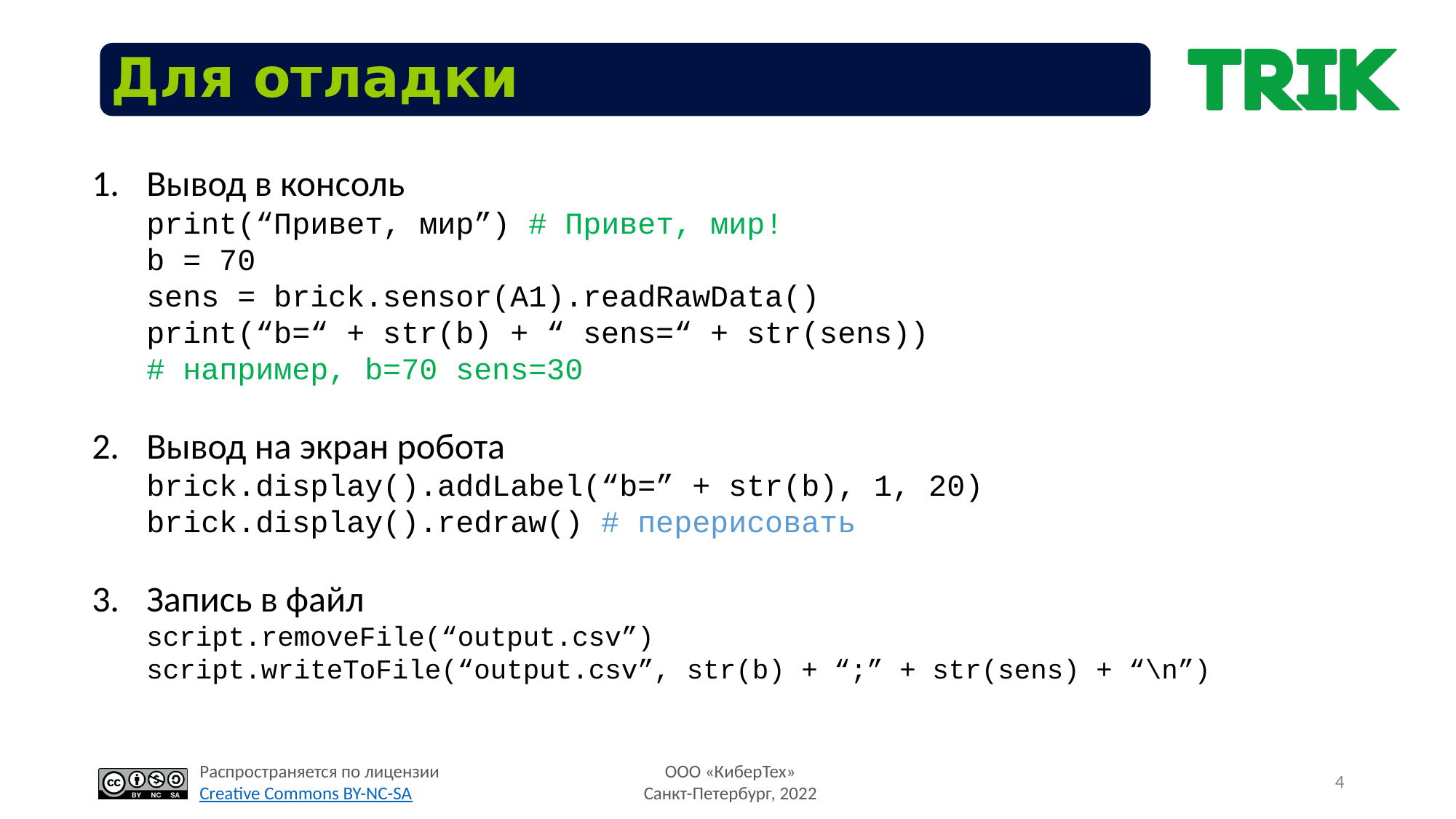

# Для отладки
Вывод в консоль
print(“Привет, мир”) # Привет, мир!
b = 70
sens = brick.sensor(A1).readRawData()
print(“b=“ + str(b) + “ sens=“ + str(sens))
# например, b=70 sens=30
Вывод на экран робота
brick.display().addLabel(“b=” + str(b), 1, 20)
brick.display().redraw() # перерисовать
Запись в файл
script.removeFile(“output.csv”)
script.writeToFile(“output.csv”, str(b) + “;” + str(sens) + “\n”)
4